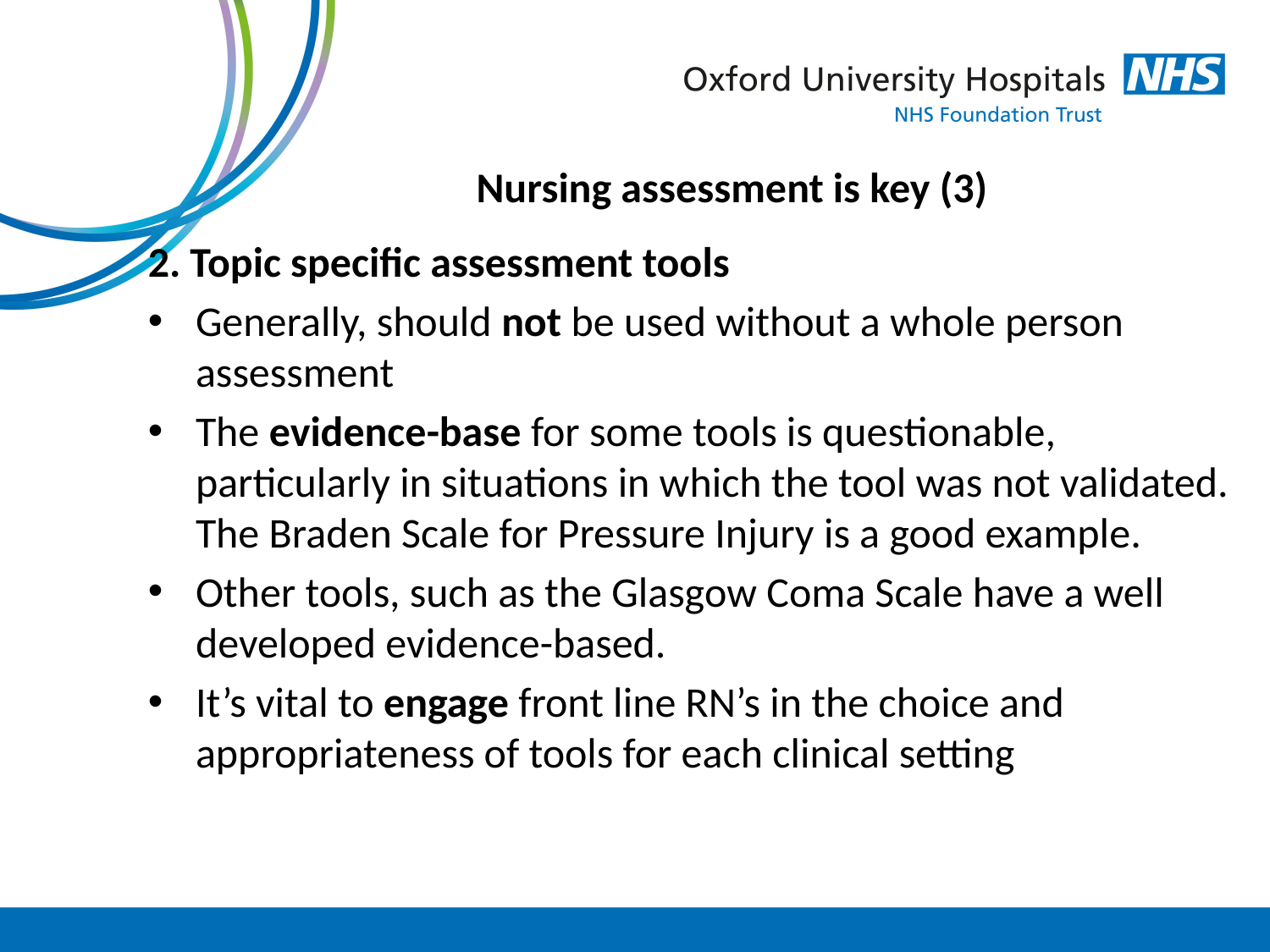

# Nursing assessment is key (3)
2. Topic specific assessment tools
Generally, should not be used without a whole person assessment
The evidence-base for some tools is questionable, particularly in situations in which the tool was not validated. The Braden Scale for Pressure Injury is a good example.
Other tools, such as the Glasgow Coma Scale have a well developed evidence-based.
It’s vital to engage front line RN’s in the choice and appropriateness of tools for each clinical setting